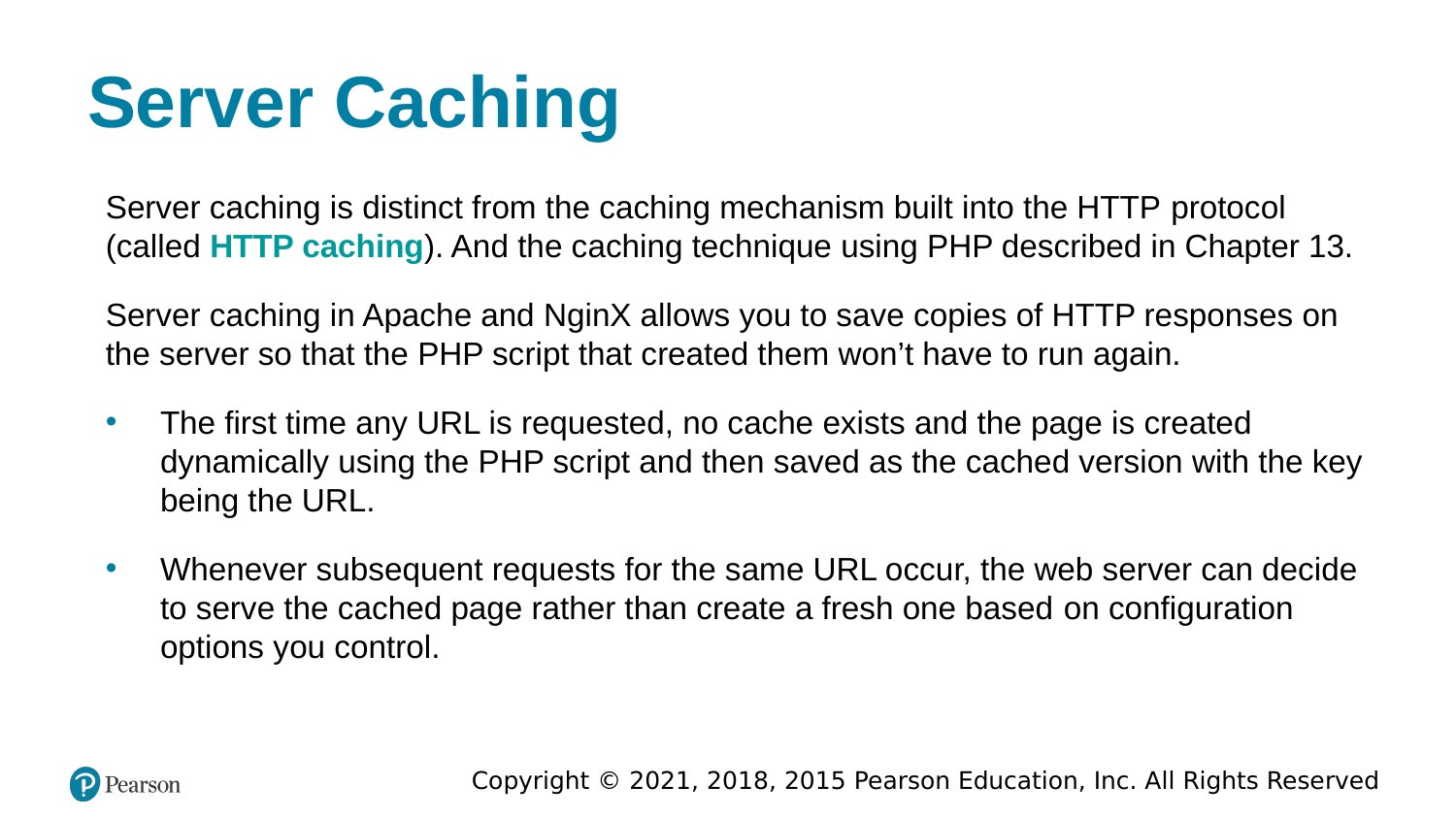

# Server Caching
Server caching is distinct from the caching mechanism built into the HTTP protocol (called HTTP caching). And the caching technique using PHP described in Chapter 13.
Server caching in Apache and NginX allows you to save copies of HTTP responses on the server so that the PHP script that created them won’t have to run again.
The first time any URL is requested, no cache exists and the page is created dynamically using the PHP script and then saved as the cached version with the key being the URL.
Whenever subsequent requests for the same URL occur, the web server can decide to serve the cached page rather than create a fresh one based on configuration options you control.